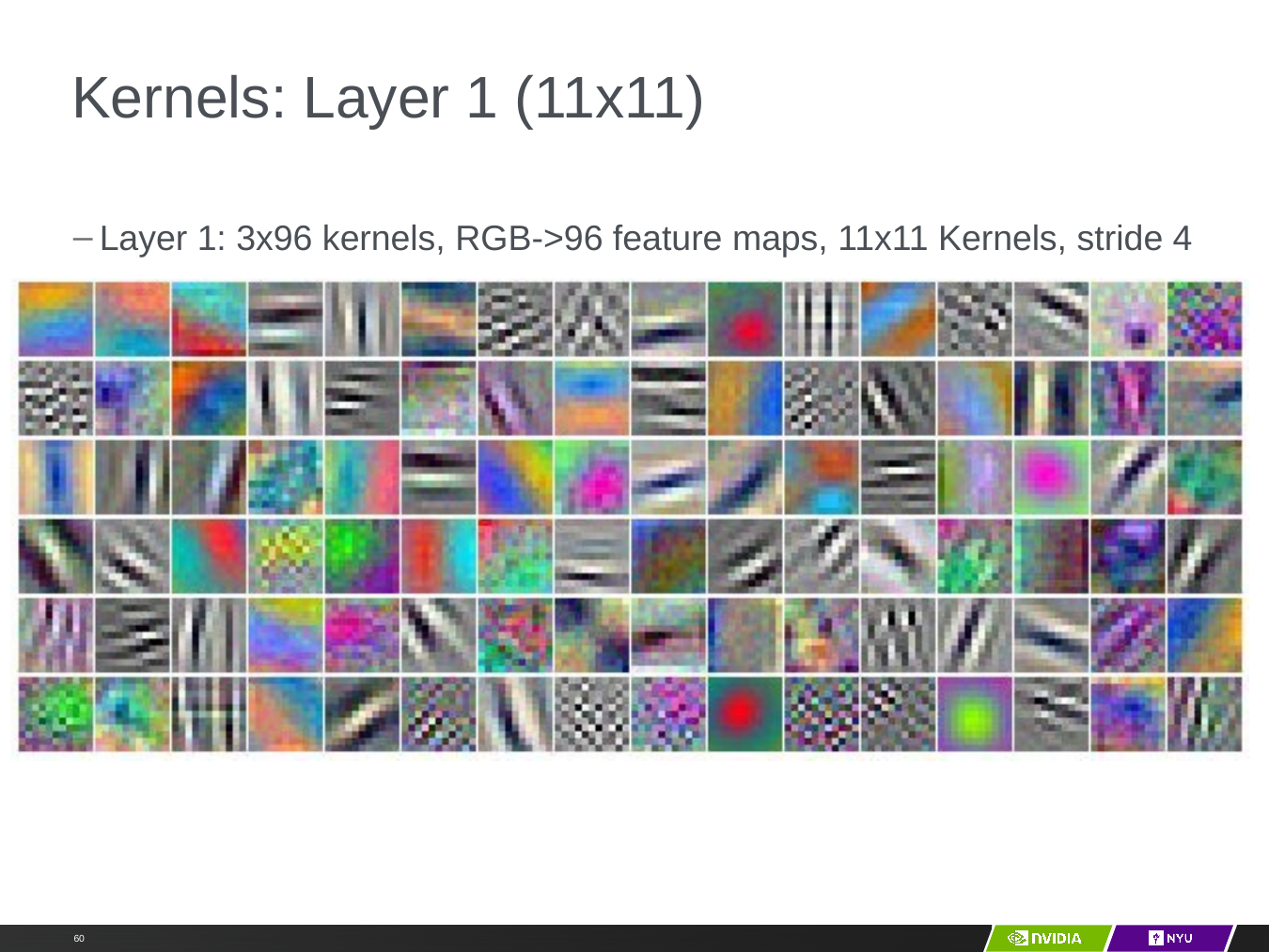

# Kernels: Layer 1 (11x11)
Layer 1: 3x96 kernels, RGB->96 feature maps, 11x11 Kernels, stride 4